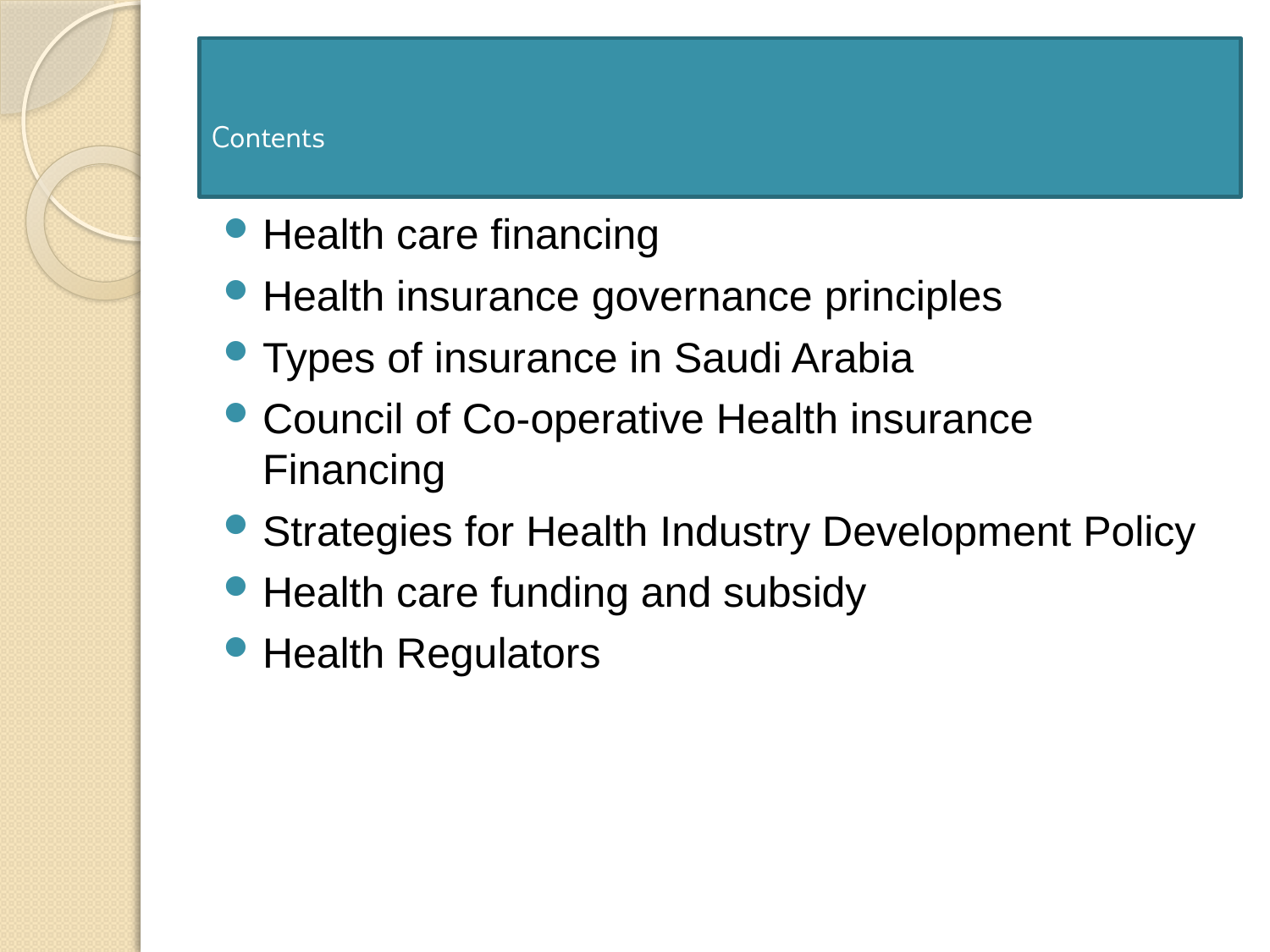

# Contents
Health care financing
Health insurance governance principles
Types of insurance in Saudi Arabia
Council of Co-operative Health insurance Financing
Strategies for Health Industry Development Policy
Health care funding and subsidy
Health Regulators